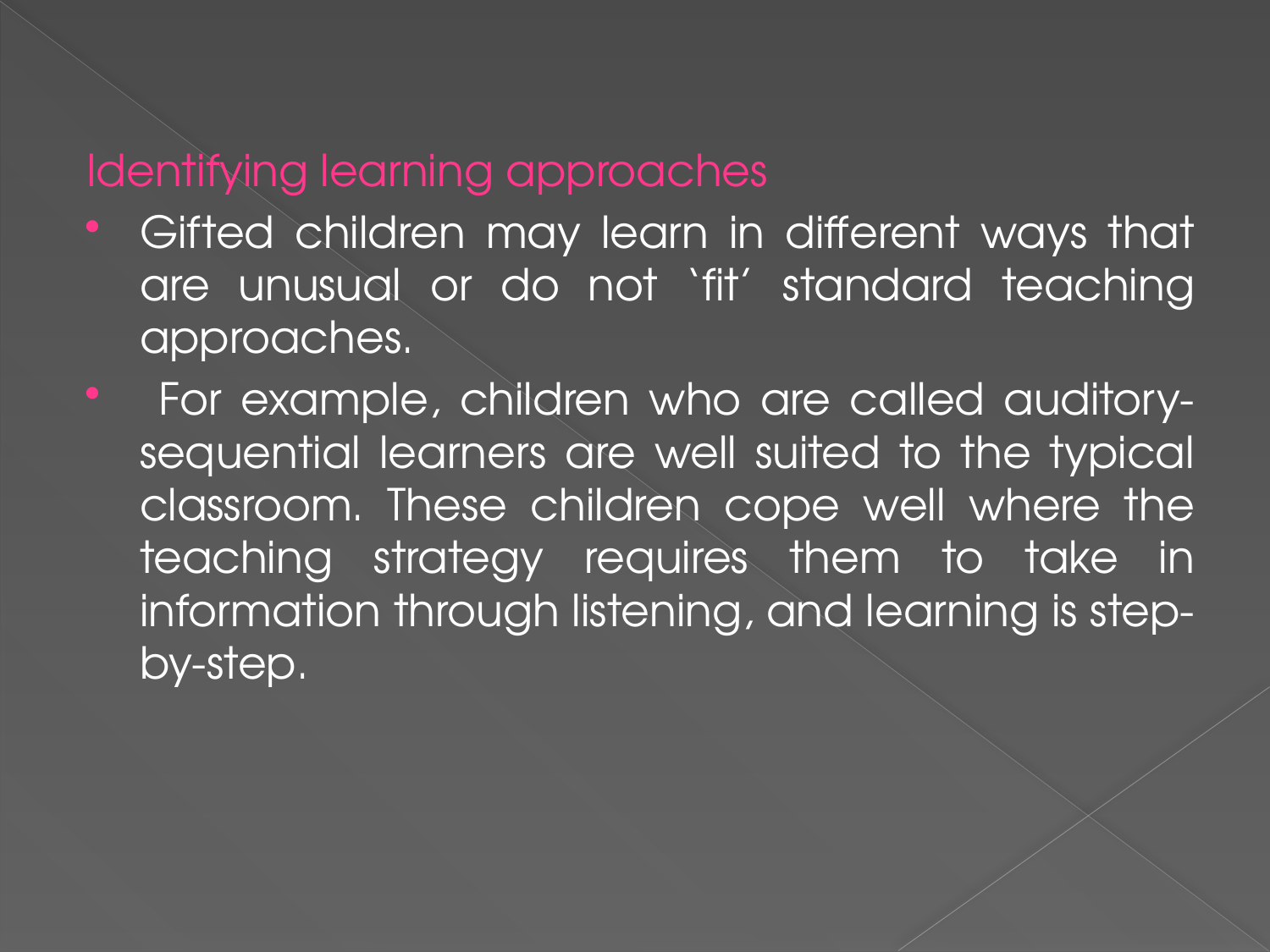

Identifying learning approaches
Gifted children may learn in different ways that are unusual or do not ‘fit’ standard teaching approaches.
 For example, children who are called auditory-sequential learners are well suited to the typical classroom. These children cope well where the teaching strategy requires them to take in information through listening, and learning is step-by-step.